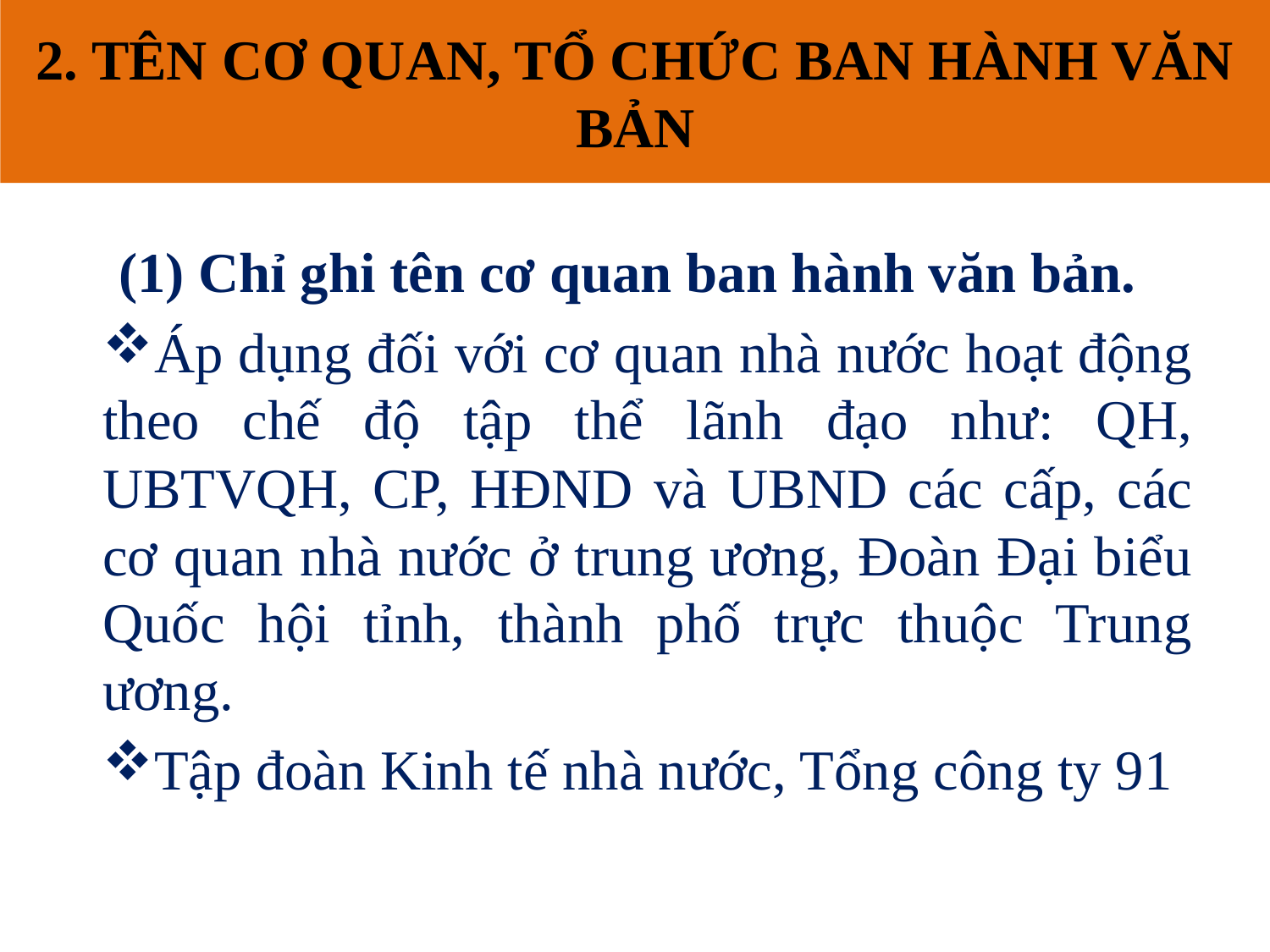

2. TÊN CƠ QUAN, TỔ CHỨC BAN HÀNH VĂN BẢN
# 2. TÊN CƠ QUAN, TỔ CHỨC BAN HÀNH VĂN BẢN
 (1) Chỉ ghi tên cơ quan ban hành văn bản.
Áp dụng đối với cơ quan nhà nước hoạt động theo chế độ tập thể lãnh đạo như: QH, UBTVQH, CP, HĐND và UBND các cấp, các cơ quan nhà nước ở trung ương, Đoàn Đại biểu Quốc hội tỉnh, thành phố trực thuộc Trung ương.
Tập đoàn Kinh tế nhà nước, Tổng công ty 91